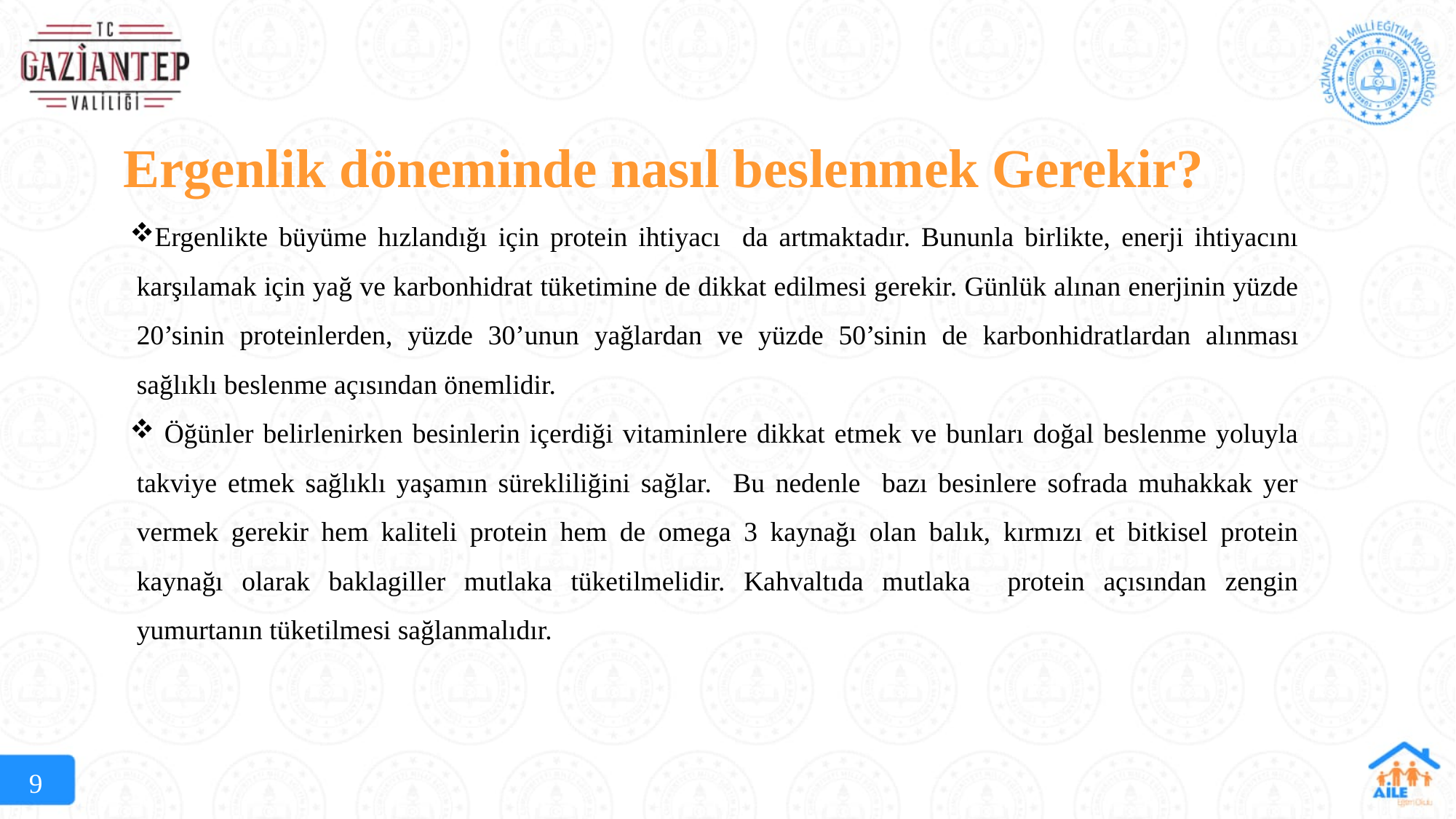

Ergenlik döneminde nasıl beslenmek Gerekir?
Ergenlikte büyüme hızlandığı için protein ihtiyacı  da artmaktadır. Bununla birlikte, enerji ihtiyacını karşılamak için yağ ve karbonhidrat tüketimine de dikkat edilmesi gerekir. Günlük alınan enerjinin yüzde 20’sinin proteinlerden, yüzde 30’unun yağlardan ve yüzde 50’sinin de karbonhidratlardan alınması sağlıklı beslenme açısından önemlidir.
 Öğünler belirlenirken besinlerin içerdiği vitaminlere dikkat etmek ve bunları doğal beslenme yoluyla takviye etmek sağlıklı yaşamın sürekliliğini sağlar.  Bu nedenle  bazı besinlere sofrada muhakkak yer vermek gerekir hem kaliteli protein hem de omega 3 kaynağı olan balık, kırmızı et bitkisel protein kaynağı olarak baklagiller mutlaka tüketilmelidir. Kahvaltıda mutlaka  protein açısından zengin yumurtanın tüketilmesi sağlanmalıdır.
9